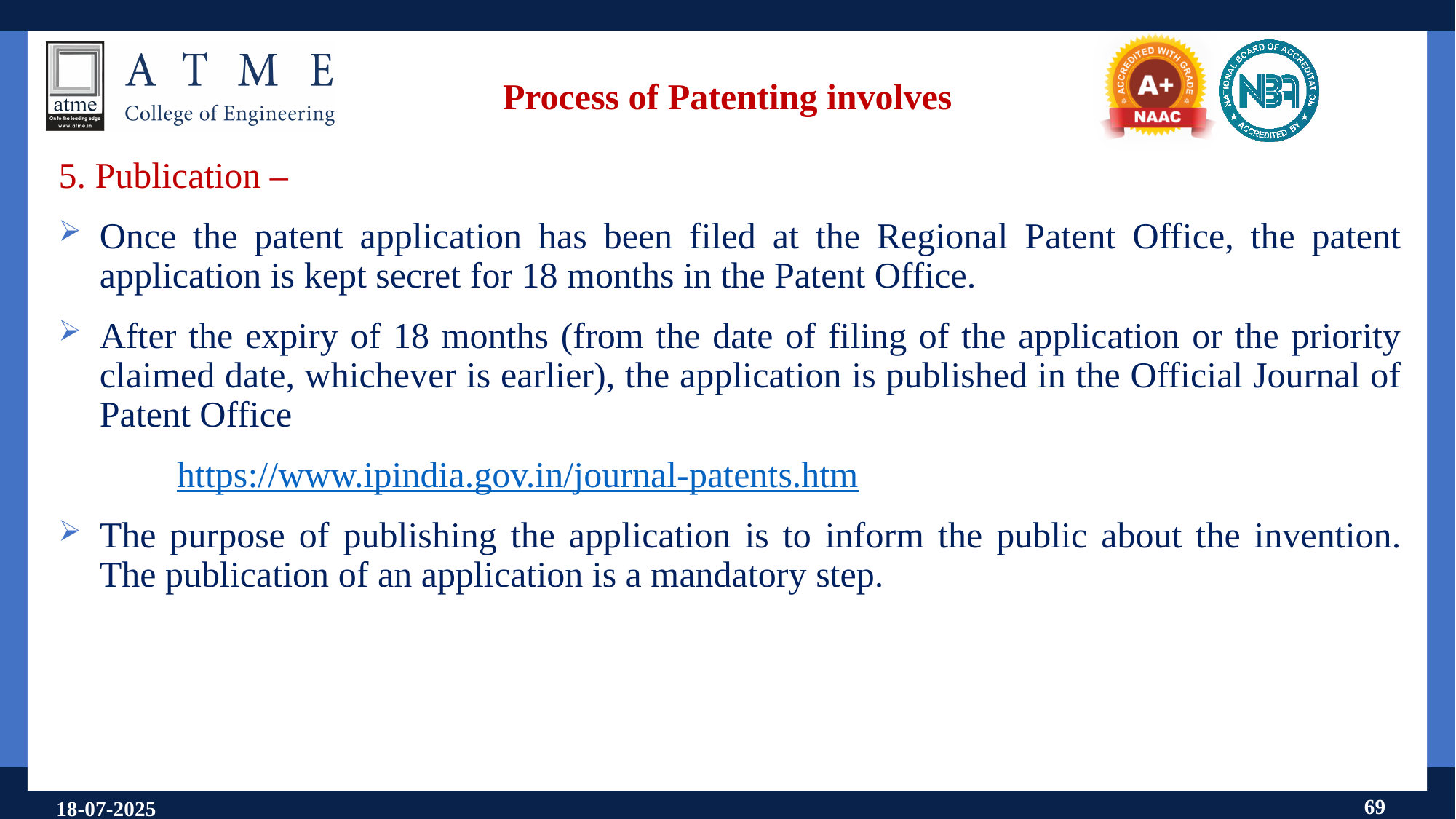

# Process of Patenting involves
5. Publication –
Once the patent application has been filed at the Regional Patent Office, the patent application is kept secret for 18 months in the Patent Office.
After the expiry of 18 months (from the date of filing of the application or the priority claimed date, whichever is earlier), the application is published in the Official Journal of Patent Office
  	 https://www.ipindia.gov.in/journal-patents.htm
The purpose of publishing the application is to inform the public about the invention. The publication of an application is a mandatory step.
69
18-07-2025